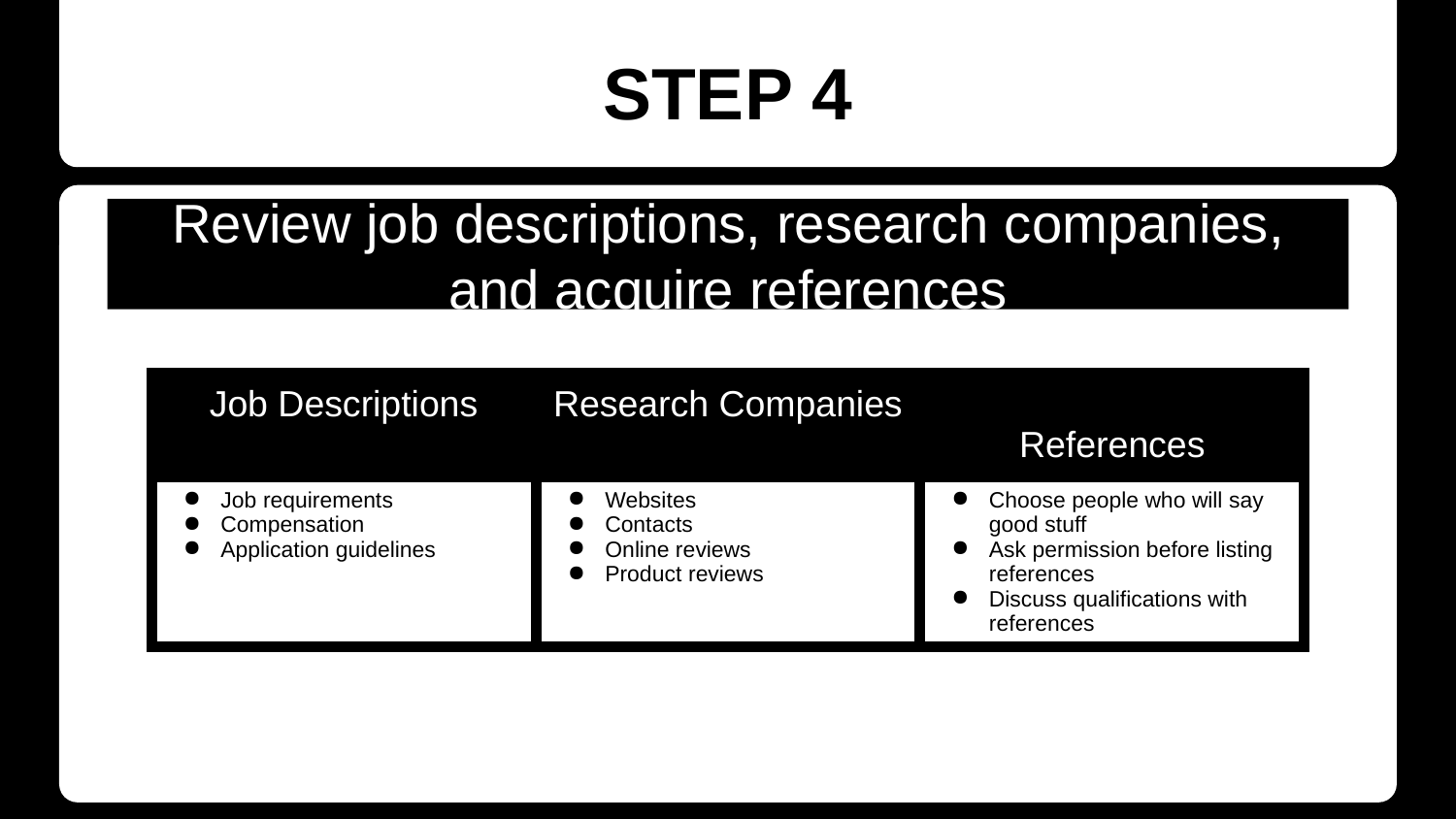

# STEP 4
Review job descriptions, research companies, and acquire references
| Job Descriptions | Research Companies | References |
| --- | --- | --- |
| Job requirements Compensation Application guidelines | Websites Contacts Online reviews Product reviews | Choose people who will say good stuff Ask permission before listing references Discuss qualifications with references |